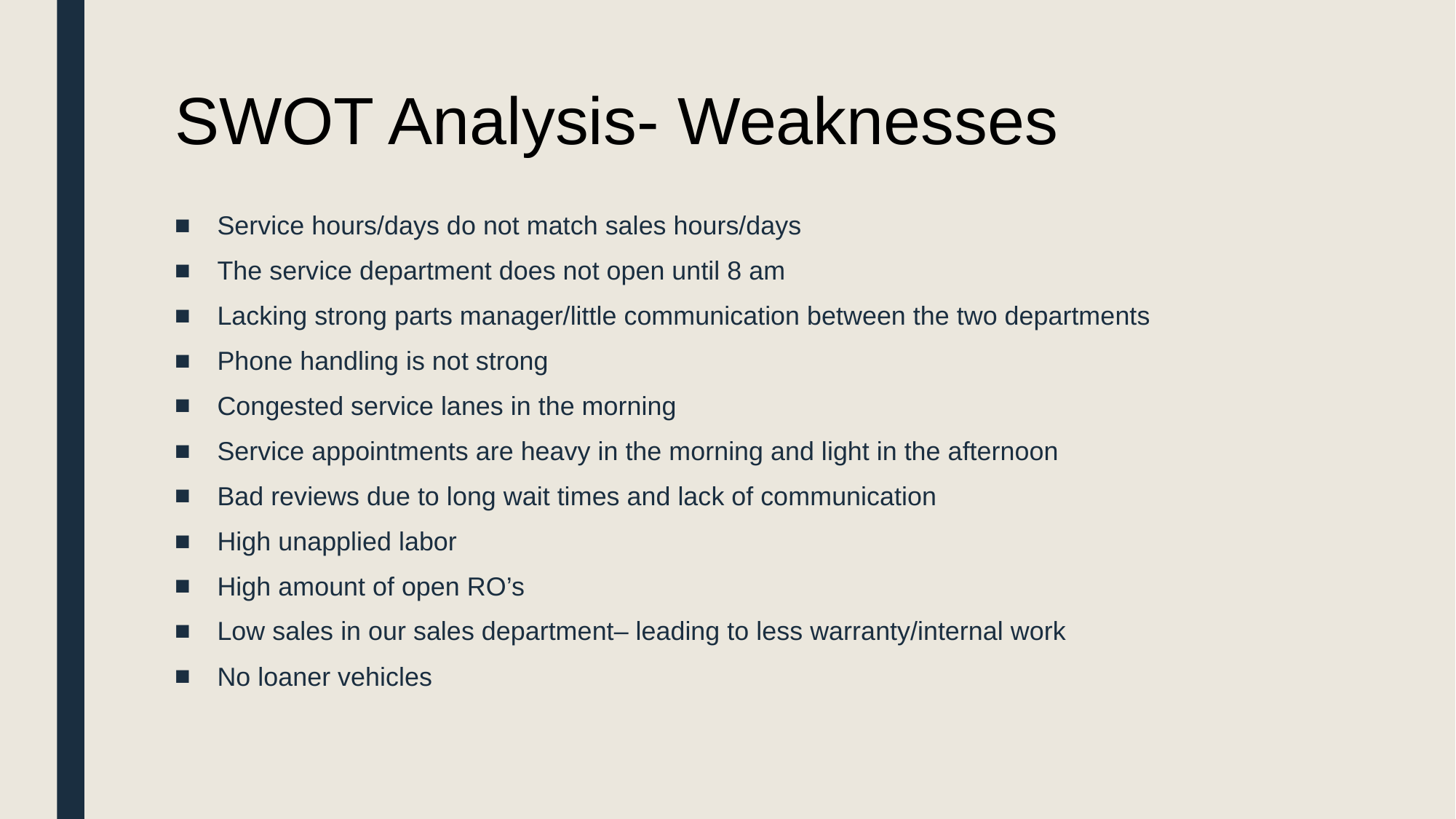

# SWOT Analysis- Weaknesses
Service hours/days do not match sales hours/days
The service department does not open until 8 am
Lacking strong parts manager/little communication between the two departments
Phone handling is not strong
Congested service lanes in the morning
Service appointments are heavy in the morning and light in the afternoon
Bad reviews due to long wait times and lack of communication
High unapplied labor
High amount of open RO’s
Low sales in our sales department– leading to less warranty/internal work
No loaner vehicles